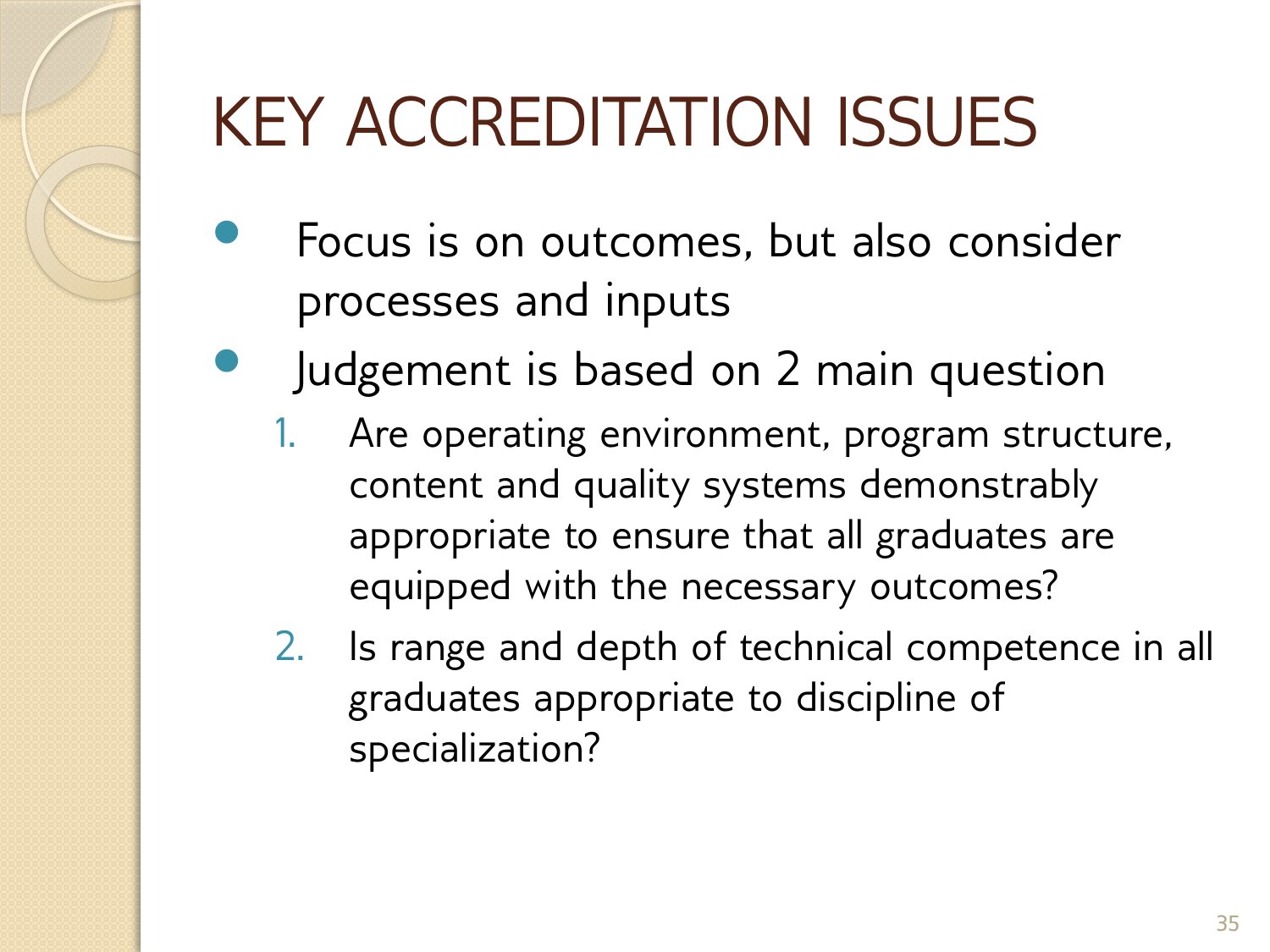

# KEY ACCREDITATION ISSUES
Focus is on outcomes, but also consider processes and inputs
Judgement is based on 2 main question
Are operating environment, program structure, content and quality systems demonstrably appropriate to ensure that all graduates are equipped with the necessary outcomes?
Is range and depth of technical competence in all graduates appropriate to discipline of specialization?
35